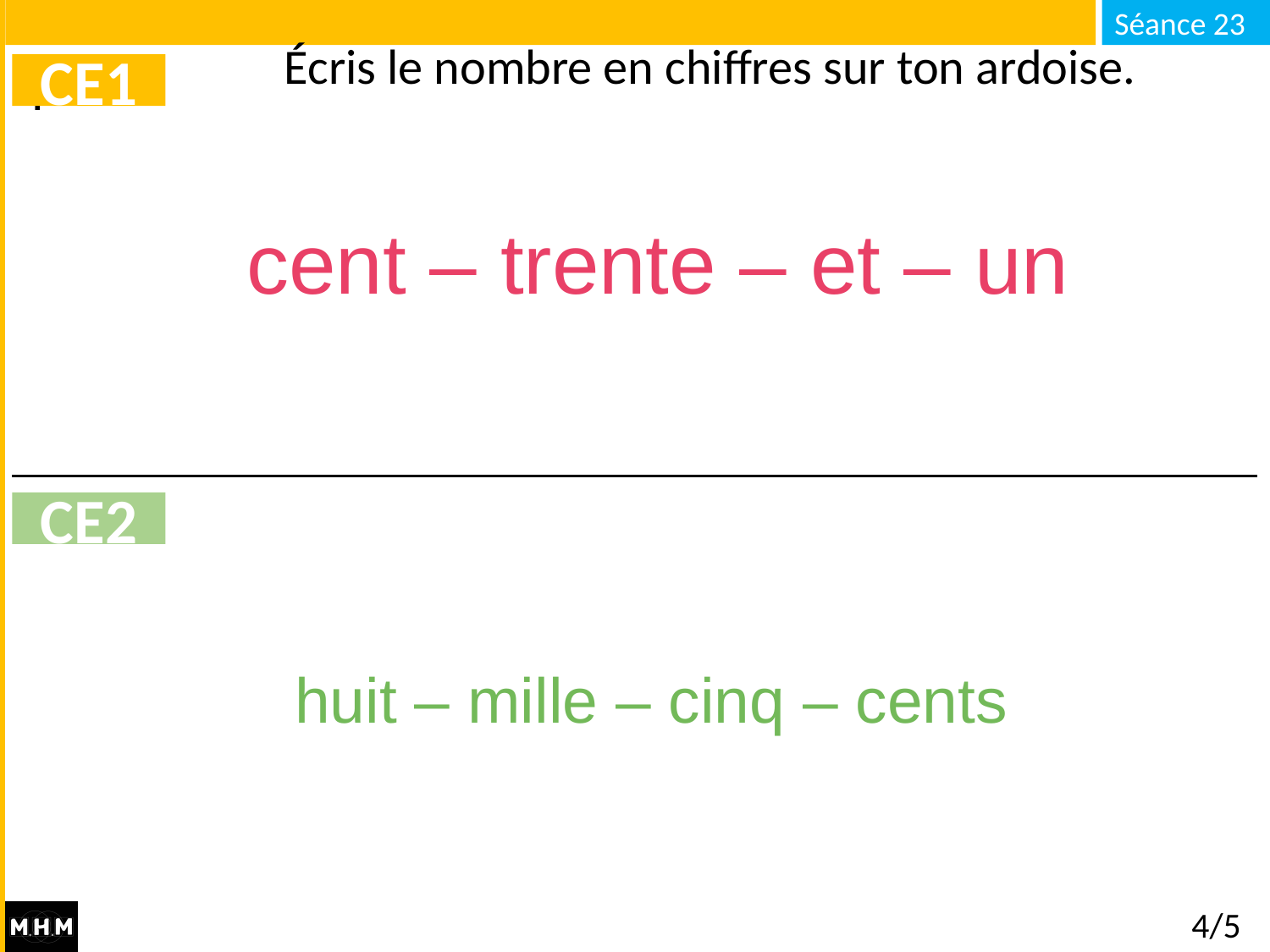

# Écris le nombre en chiffres sur ton ardoise.
CE1
cent – trente – et – un
CE2
huit – mille – cinq – cents
4/5